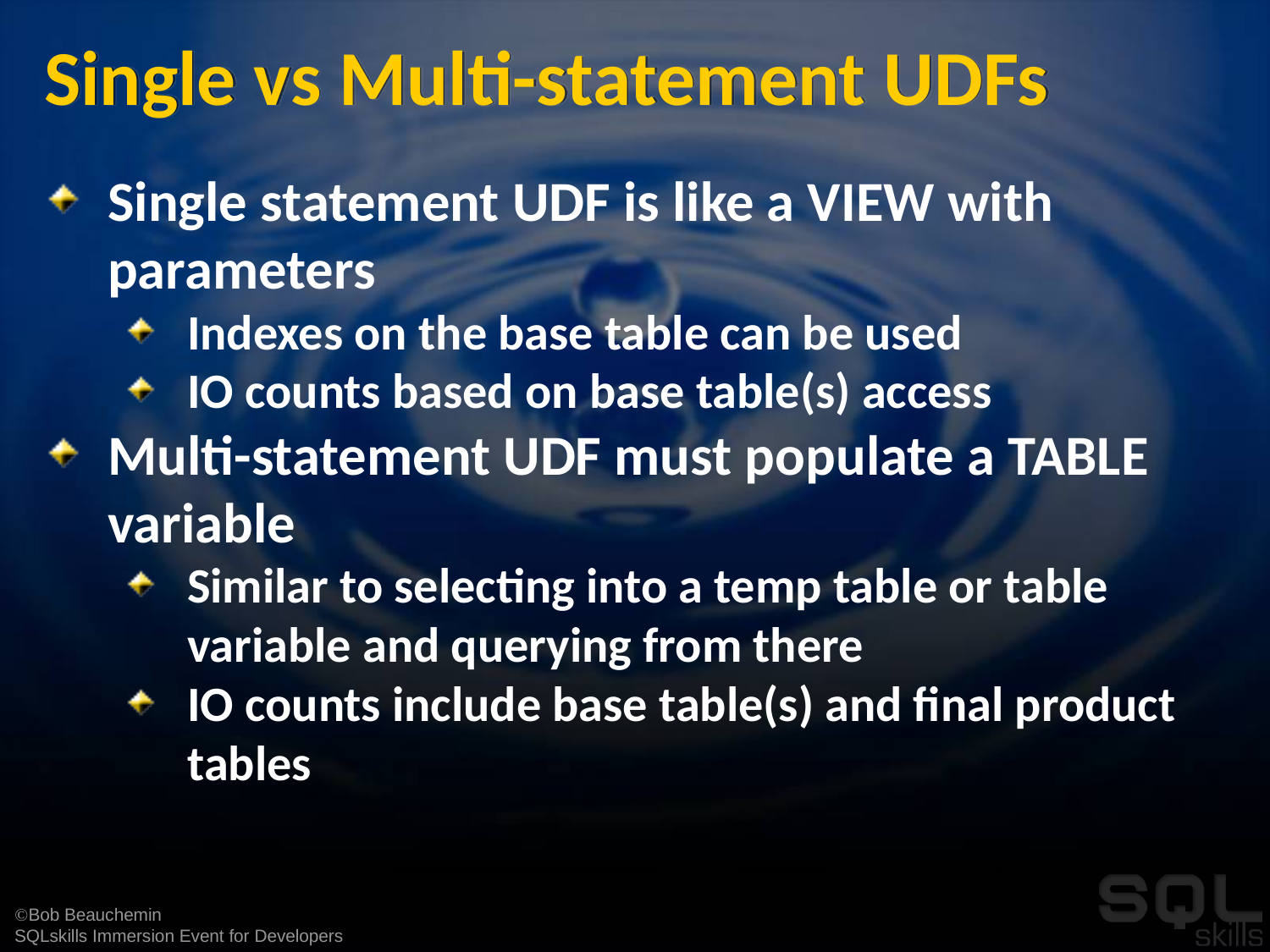

# Single vs Multi-statement UDFs
Single statement UDF is like a VIEW with parameters
Indexes on the base table can be used
IO counts based on base table(s) access
Multi-statement UDF must populate a TABLE variable
Similar to selecting into a temp table or table variable and querying from there
IO counts include base table(s) and final product tables